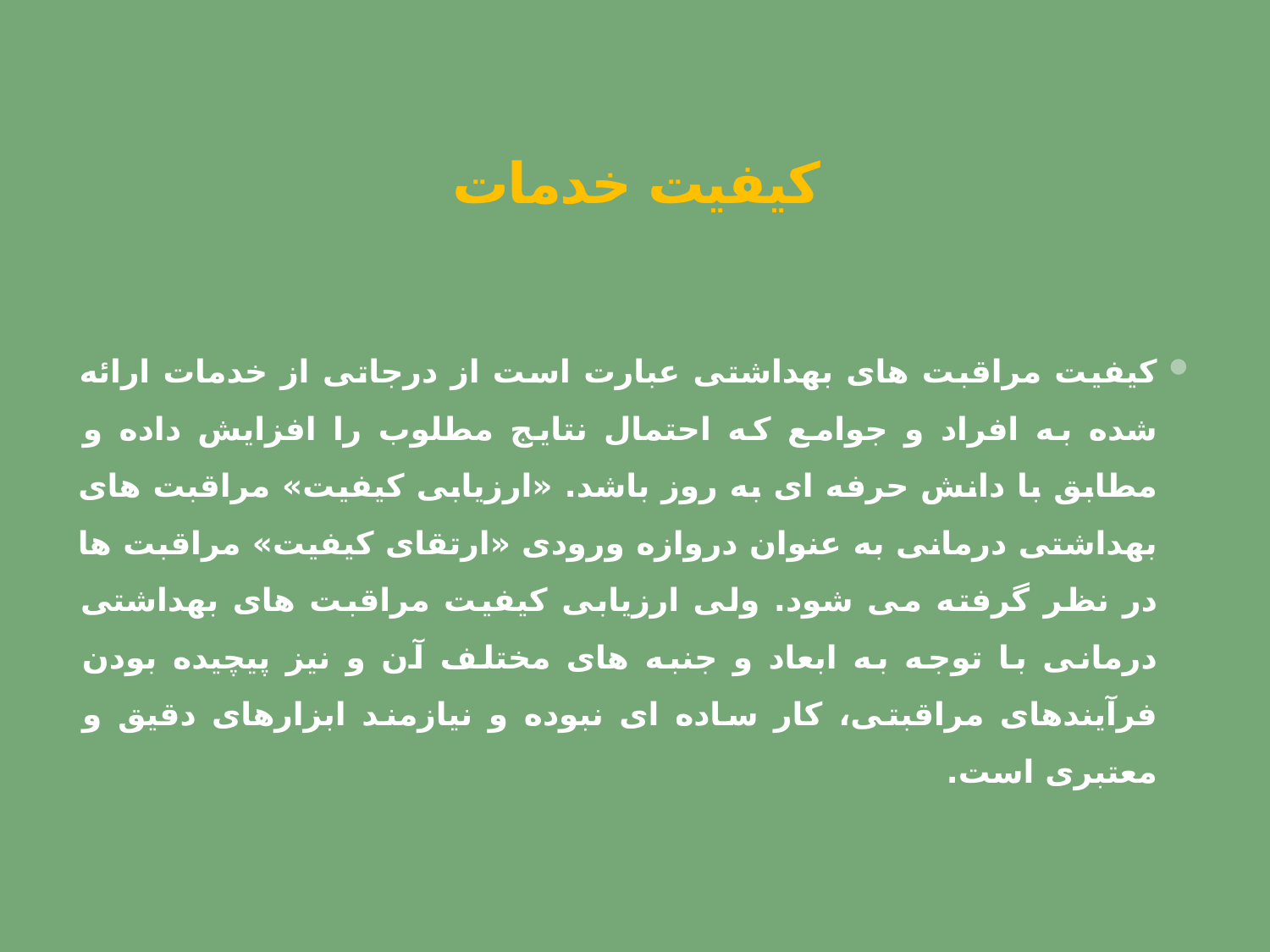

# کیفیت خدمات
کیفیت مراقبت های بهداشتی عبارت است از درجاتی از خدمات ارائه شده به افراد و جوامع که احتمال نتایج مطلوب را افزایش داده و مطابق با دانش حرفه ای به روز باشد. «ارزیابی کیفیت» مراقبت های بهداشتی درمانی به عنوان دروازه ورودی «ارتقای کیفیت» مراقبت ها در نظر گرفته می شود. ولی ارزیابی کیفیت مراقبت های بهداشتی درمانی با توجه به ابعاد و جنبه های مختلف آن و نیز پیچیده بودن فرآیندهای مراقبتی، کار ساده ای نبوده و نیازمند ابزارهای دقیق و معتبری است.